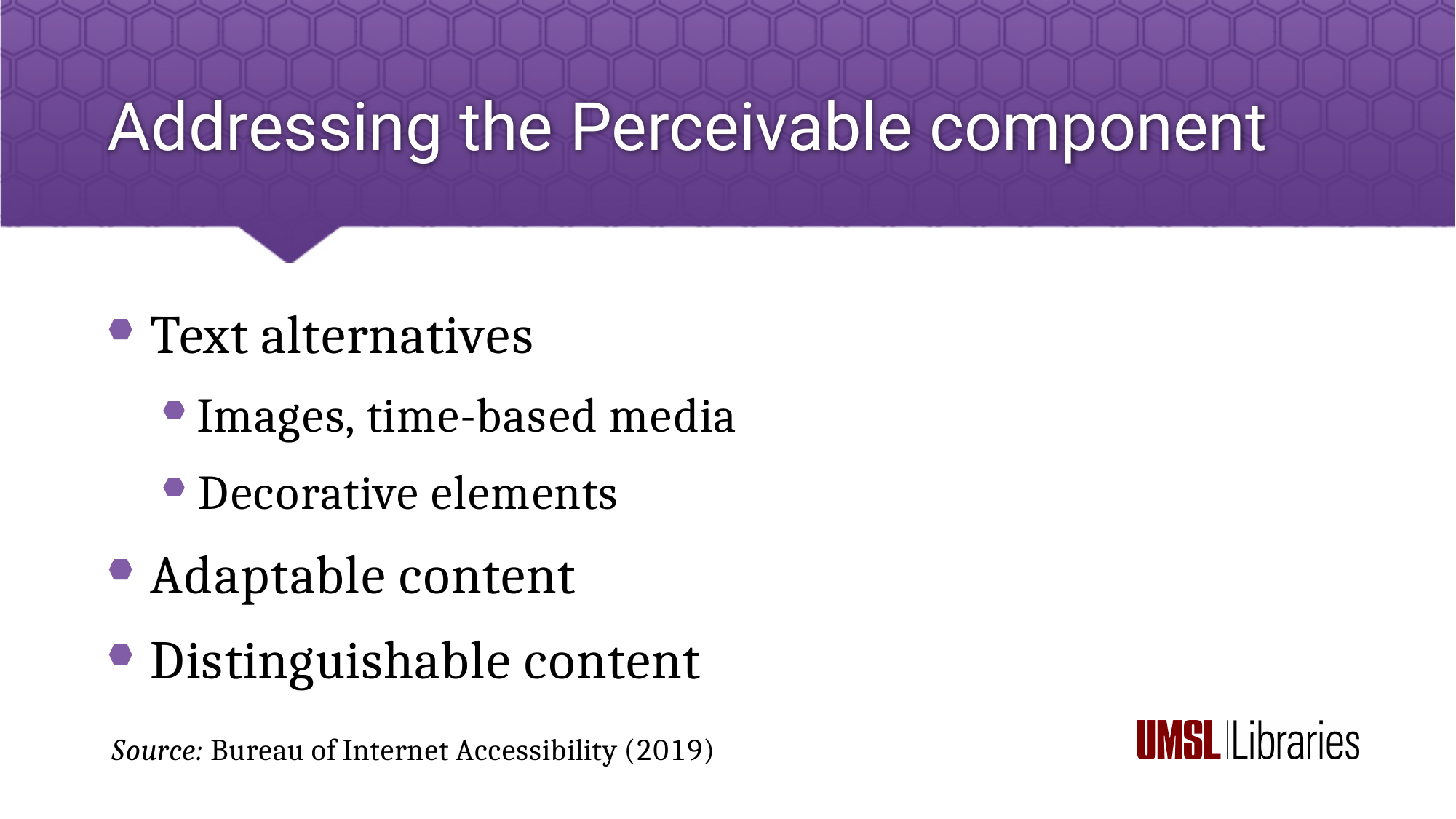

# Addressing the Perceivable component
Text alternatives
Images, time-based media
Decorative elements
Adaptable content
Distinguishable content
Source: Bureau of Internet Accessibility (2019)